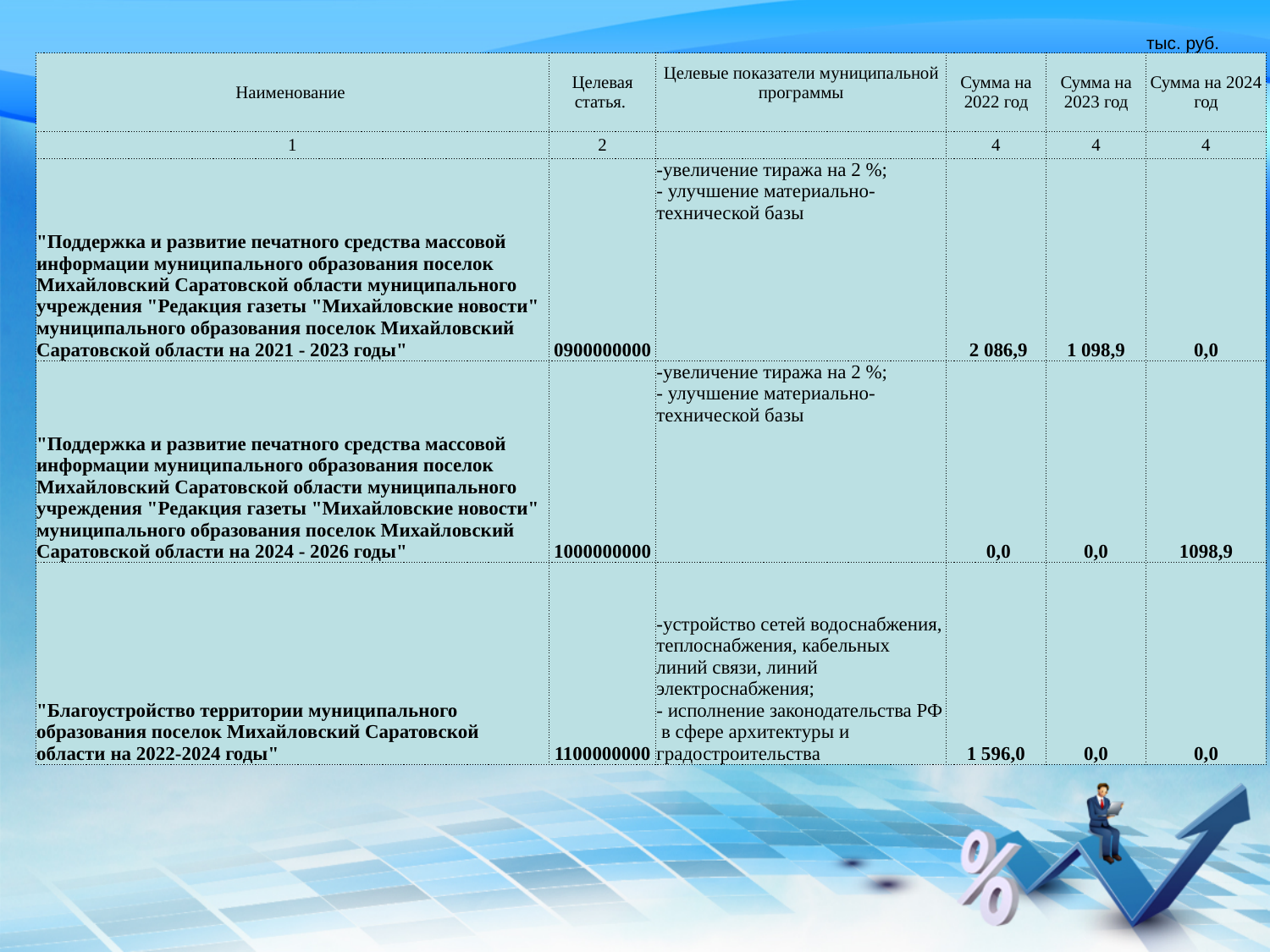

|  |  |  |  |  | тыс. руб. |
| --- | --- | --- | --- | --- | --- |
| Наименование | Целевая статья. | Целевые показатели муниципальной программы | Сумма на 2022 год | Сумма на 2023 год | Сумма на 2024 год |
| 1 | 2 |  | 4 | 4 | 4 |
| "Поддержка и развитие печатного средства массовой информации муниципального образования поселок Михайловский Саратовской области муниципального учреждения "Редакция газеты "Михайловские новости" муниципального образования поселок Михайловский Саратовской области на 2021 - 2023 годы" | 0900000000 | -увеличение тиража на 2 %; - улучшение материально-технической базы | 2 086,9 | 1 098,9 | 0,0 |
| "Поддержка и развитие печатного средства массовой информации муниципального образования поселок Михайловский Саратовской области муниципального учреждения "Редакция газеты "Михайловские новости" муниципального образования поселок Михайловский Саратовской области на 2024 - 2026 годы" | 1000000000 | -увеличение тиража на 2 %; - улучшение материально-технической базы | 0,0 | 0,0 | 1098,9 |
| "Благоустройство территории муниципального образования поселок Михайловский Саратовской области на 2022-2024 годы" | 1100000000 | -устройство сетей водоснабжения, теплоснабжения, кабельных линий связи, линий электроснабжения; - исполнение законодательства РФ в сфере архитектуры и градостроительства | 1 596,0 | 0,0 | 0,0 |